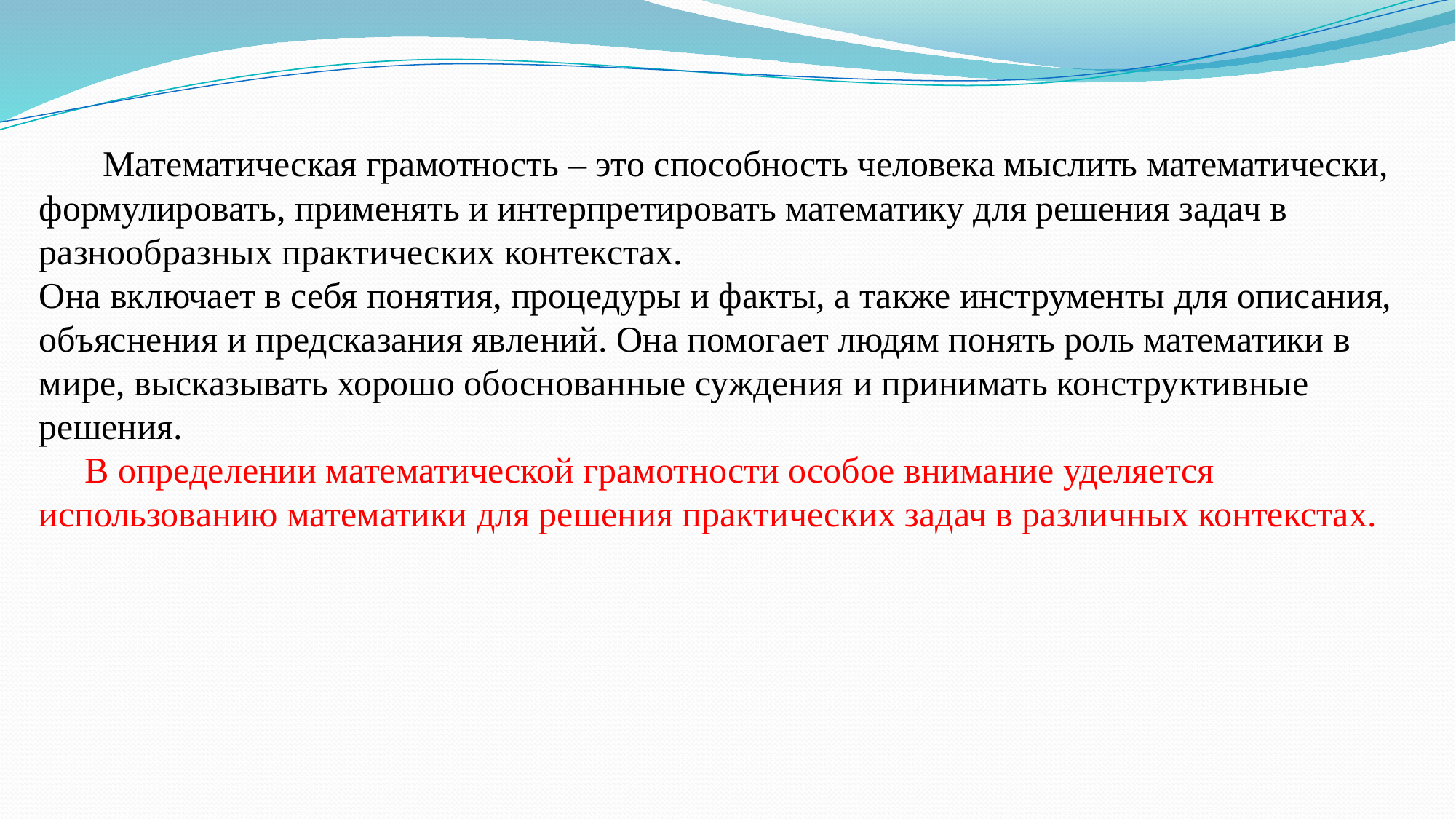

Математическая грамотность – это способность человека мыслить математически, формулировать, применять и интерпретировать математику для решения задач в разнообразных практических контекстах.
Она включает в себя понятия, процедуры и факты, а также инструменты для описания, объяснения и предсказания явлений. Она помогает людям понять роль математики в мире, высказывать хорошо обоснованные суждения и принимать конструктивные  решения.
     В определении математической грамотности особое внимание уделяется использованию математики для решения практических задач в различных контекстах.